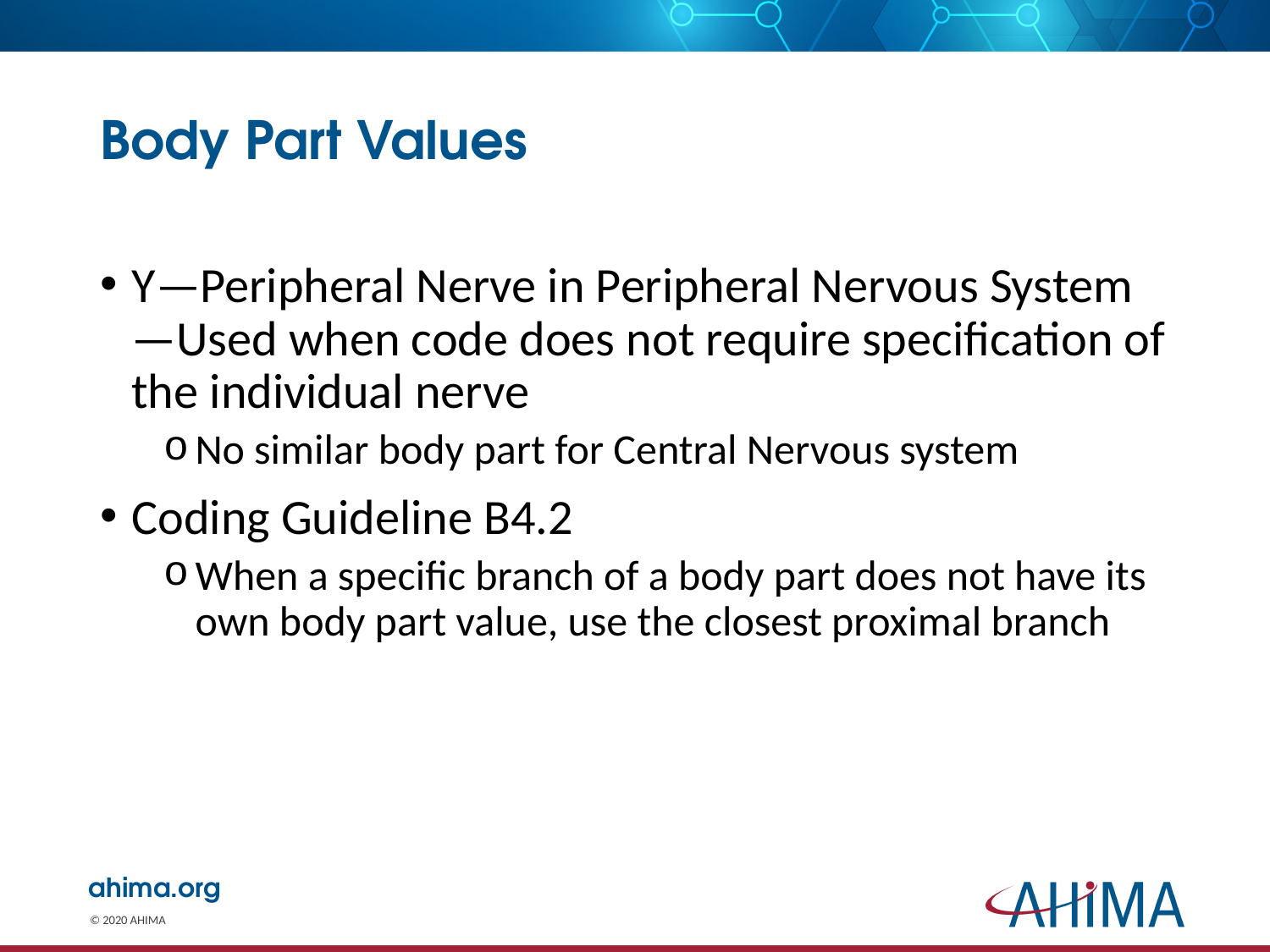

# Body Part Values
Y—Peripheral Nerve in Peripheral Nervous System—Used when code does not require specification of the individual nerve
No similar body part for Central Nervous system
Coding Guideline B4.2
When a specific branch of a body part does not have its own body part value, use the closest proximal branch